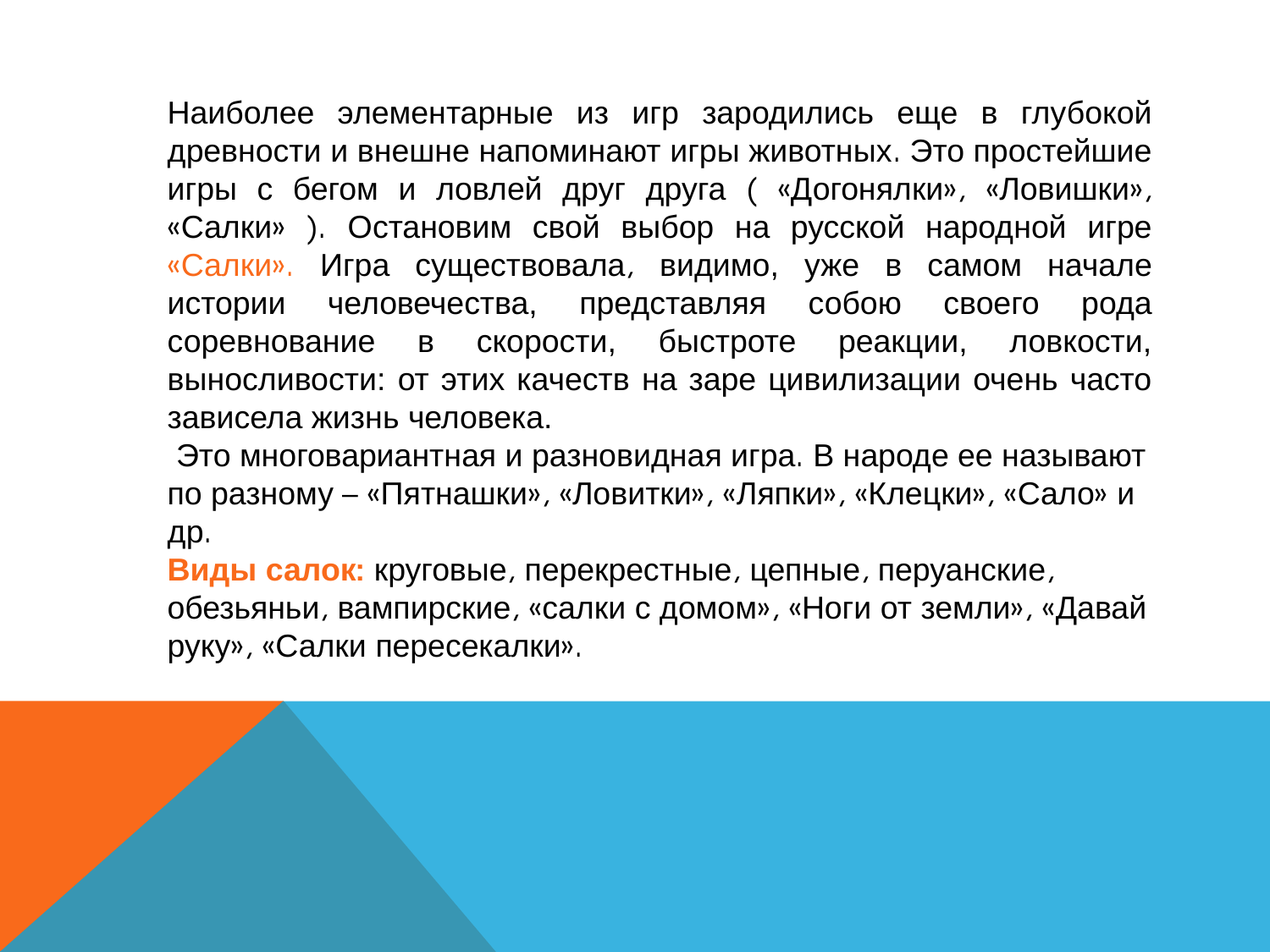

Наиболее элементарные из игр зародились еще в глубокой древности и внешне напоминают игры животных. Это простейшие игры с бегом и ловлей друг друга ( «Догонялки», «Ловишки», «Салки» ). Остановим свой выбор на русской народной игре «Салки». Игра существовала, видимо, уже в самом начале истории человечества, представляя собою своего рода соревнование в скорости, быстроте реакции, ловкости, выносливости: от этих качеств на заре цивилизации очень часто зависела жизнь человека.
 Это многовариантная и разновидная игра. В народе ее называют по разному – «Пятнашки», «Ловитки», «Ляпки», «Клецки», «Сало» и др.
Виды салок: круговые, перекрестные, цепные, перуанские, обезьяньи, вампирские, «салки с домом», «Ноги от земли», «Давай руку», «Салки пересекалки».